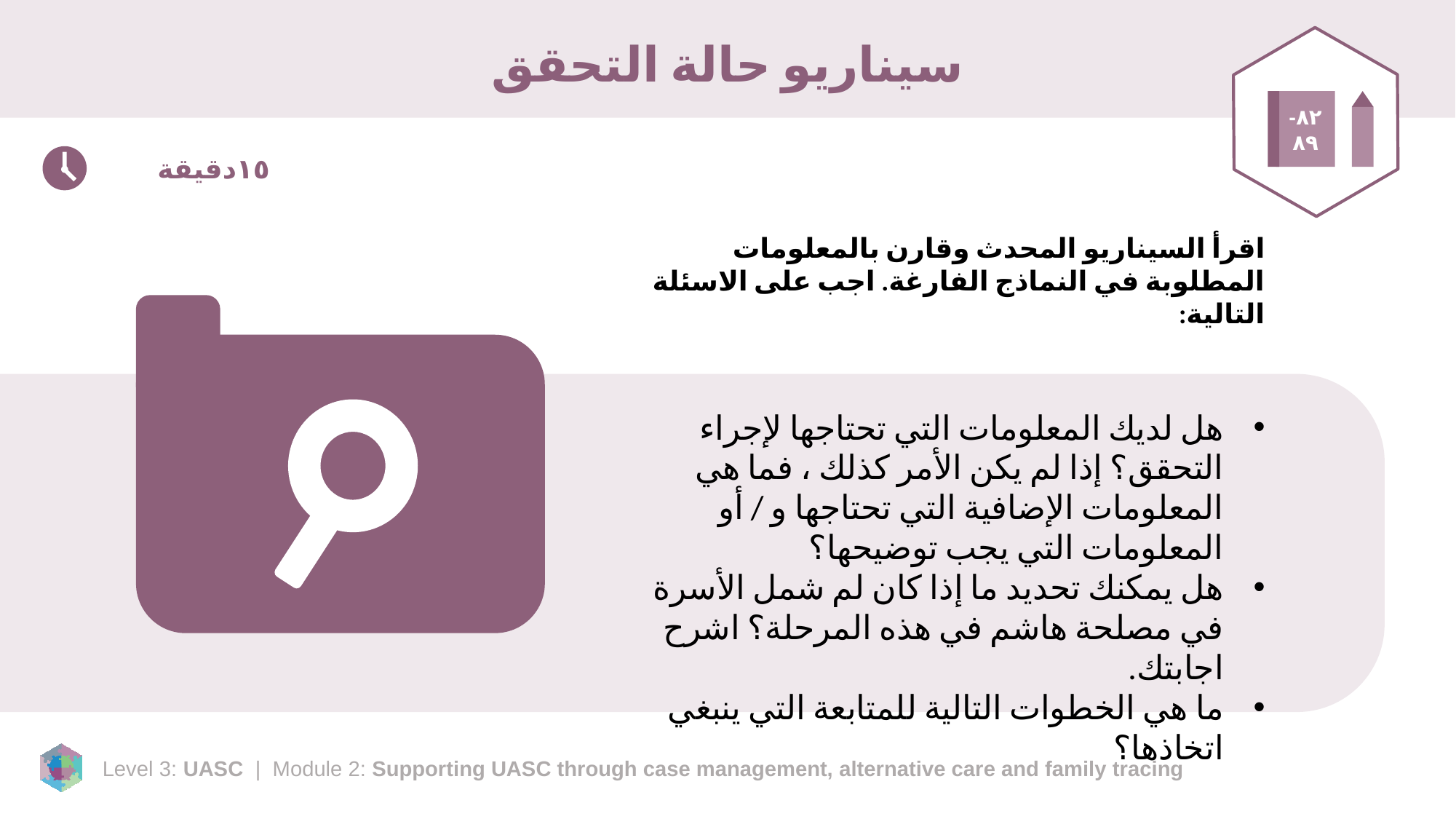

# سيناريو حالة التحقق

٨٢-٨٩

١٥دقيقة

اقرأ السيناريو المحدث وقارن بالمعلومات المطلوبة في النماذج الفارغة. اجب على الاسئلة التالية:

هل لديك المعلومات التي تحتاجها لإجراء التحقق؟ إذا لم يكن الأمر كذلك ، فما هي المعلومات الإضافية التي تحتاجها و / أو المعلومات التي يجب توضيحها؟
هل يمكنك تحديد ما إذا كان لم شمل الأسرة في مصلحة هاشم في هذه المرحلة؟ اشرح اجابتك.
ما هي الخطوات التالية للمتابعة التي ينبغي اتخاذها؟